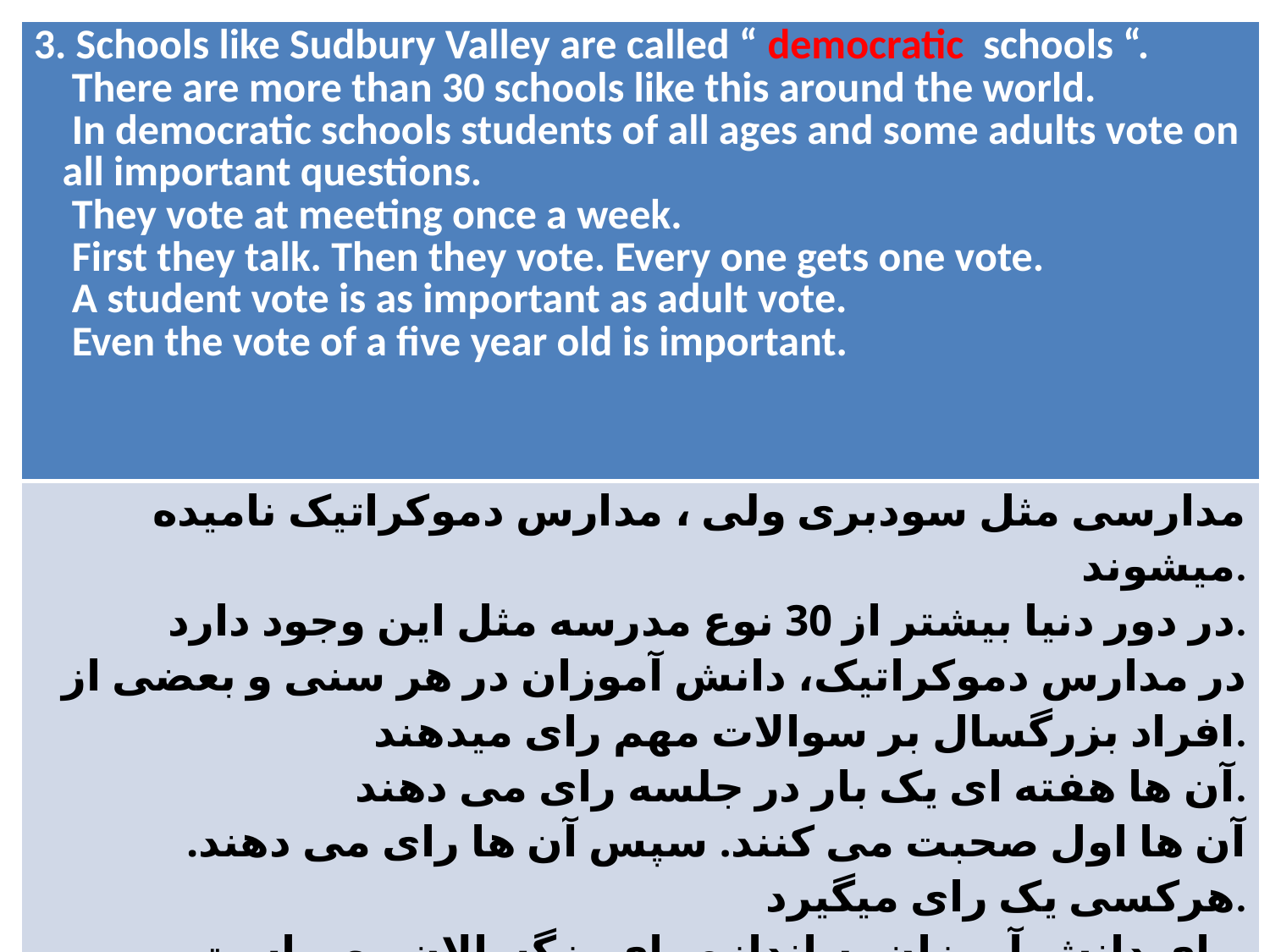

| 3. Schools like Sudbury Valley are called “ democratic schools “. There are more than 30 schools like this around the world. In democratic schools students of all ages and some adults vote on all important questions. They vote at meeting once a week. First they talk. Then they vote. Every one gets one vote. A student vote is as important as adult vote. Even the vote of a five year old is important. |
| --- |
| مدارسی مثل سودبری ولی ، مدارس دموکراتیک نامیده میشوند. در دور دنیا بیشتر از 30 نوع مدرسه مثل این وجود دارد. در مدارس دموکراتیک، دانش آموزان در هر سنی و بعضی از افراد بزرگسال بر سوالات مهم رای میدهند. آن ها هفته ای یک بار در جلسه رای می دهند. آن ها اول صحبت می کنند. سپس آن ها رای می دهند. هرکسی یک رای میگیرد. رای دانش آموزان به اندازه رای بزگسالان مهم است. حتی رای یک بچه پنج ساله مهم است. |